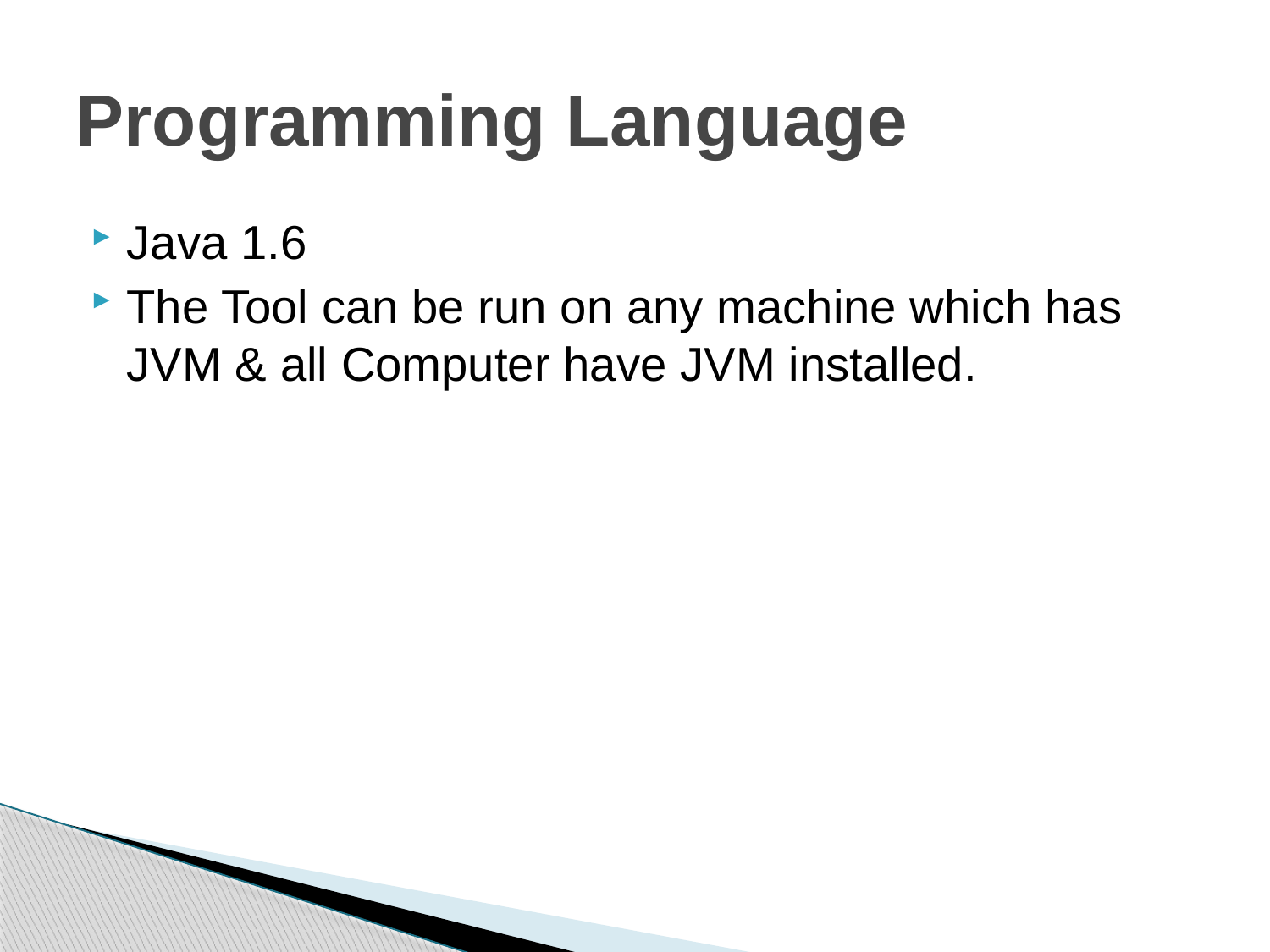

# Programming Language
Java 1.6
The Tool can be run on any machine which has JVM & all Computer have JVM installed.